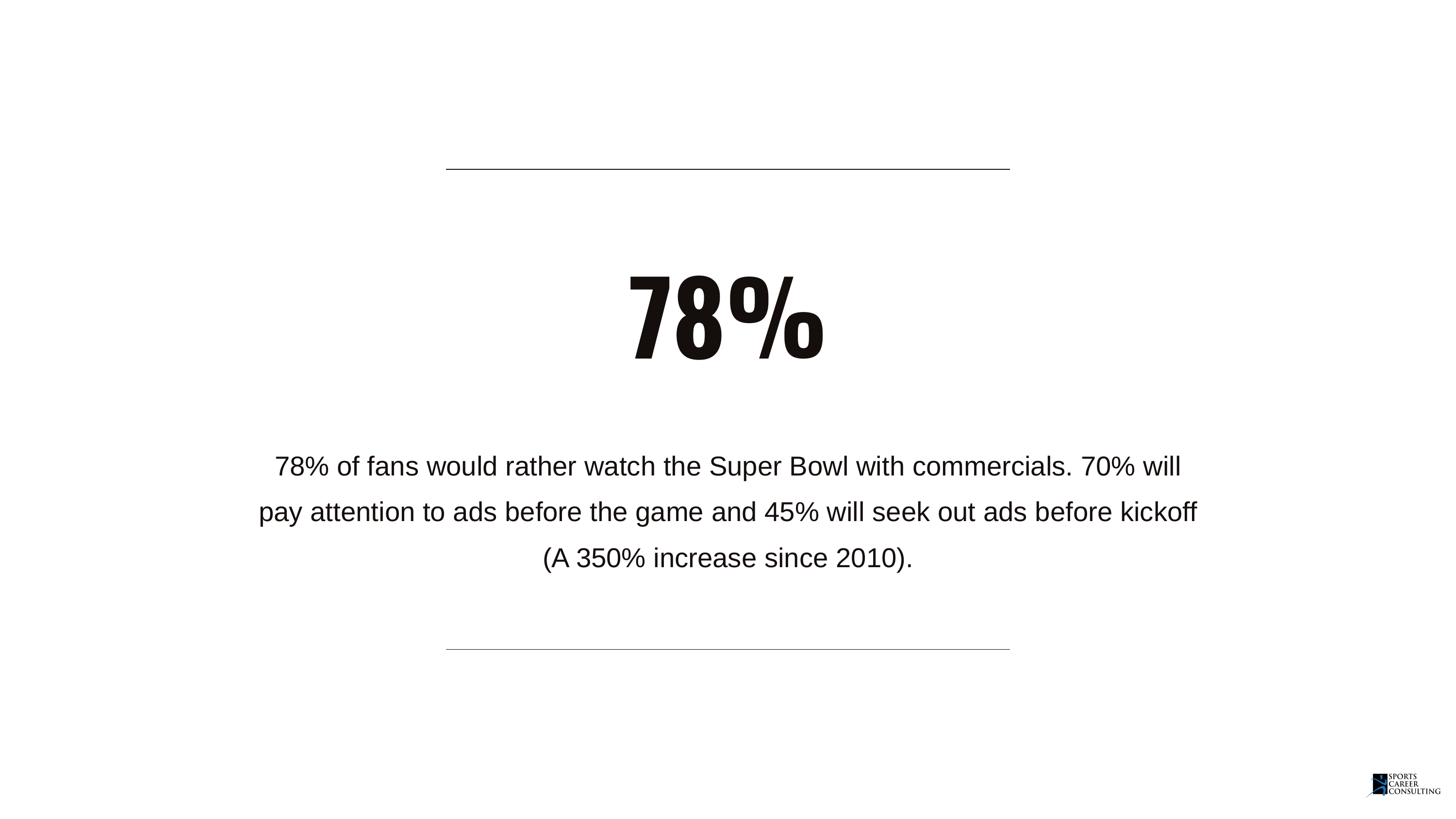

78%
78% of fans would rather watch the Super Bowl with commercials. 70% will pay attention to ads before the game and 45% will seek out ads before kickoff (A 350% increase since 2010).